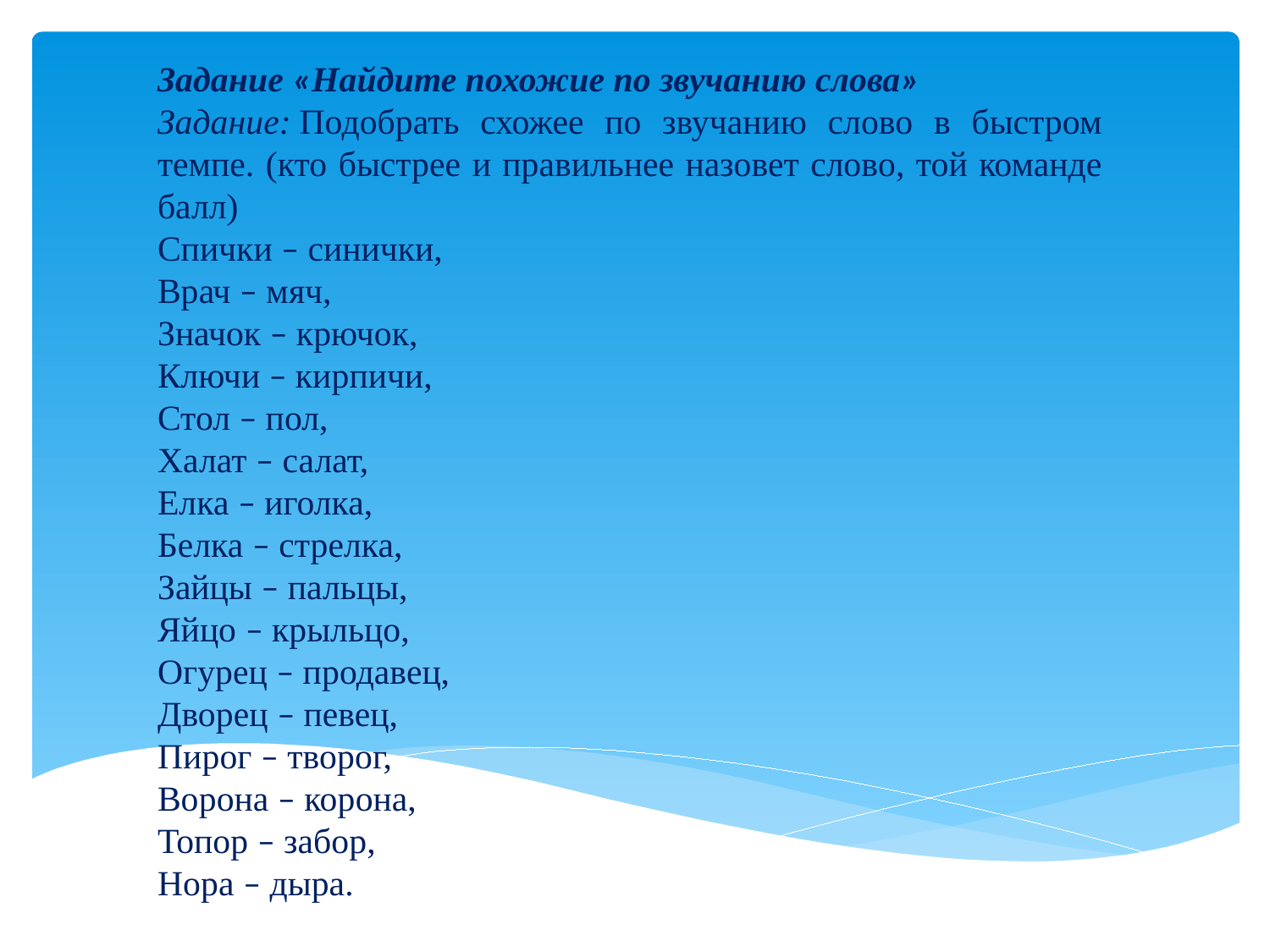

Задание «Найдите похожие по звучанию слова»
Задание: Подобрать схожее по звучанию слово в быстром темпе. (кто быстрее и правильнее назовет слово, той команде балл)
Спички – синички,
Врач – мяч,
Значок – крючок,
Ключи – кирпичи,
Стол – пол,
Халат – салат,
Елка – иголка,
Белка – стрелка,
Зайцы – пальцы,
Яйцо – крыльцо,
Огурец – продавец,
Дворец – певец,
Пирог – творог,
Ворона – корона,
Топор – забор,
Нора – дыра.